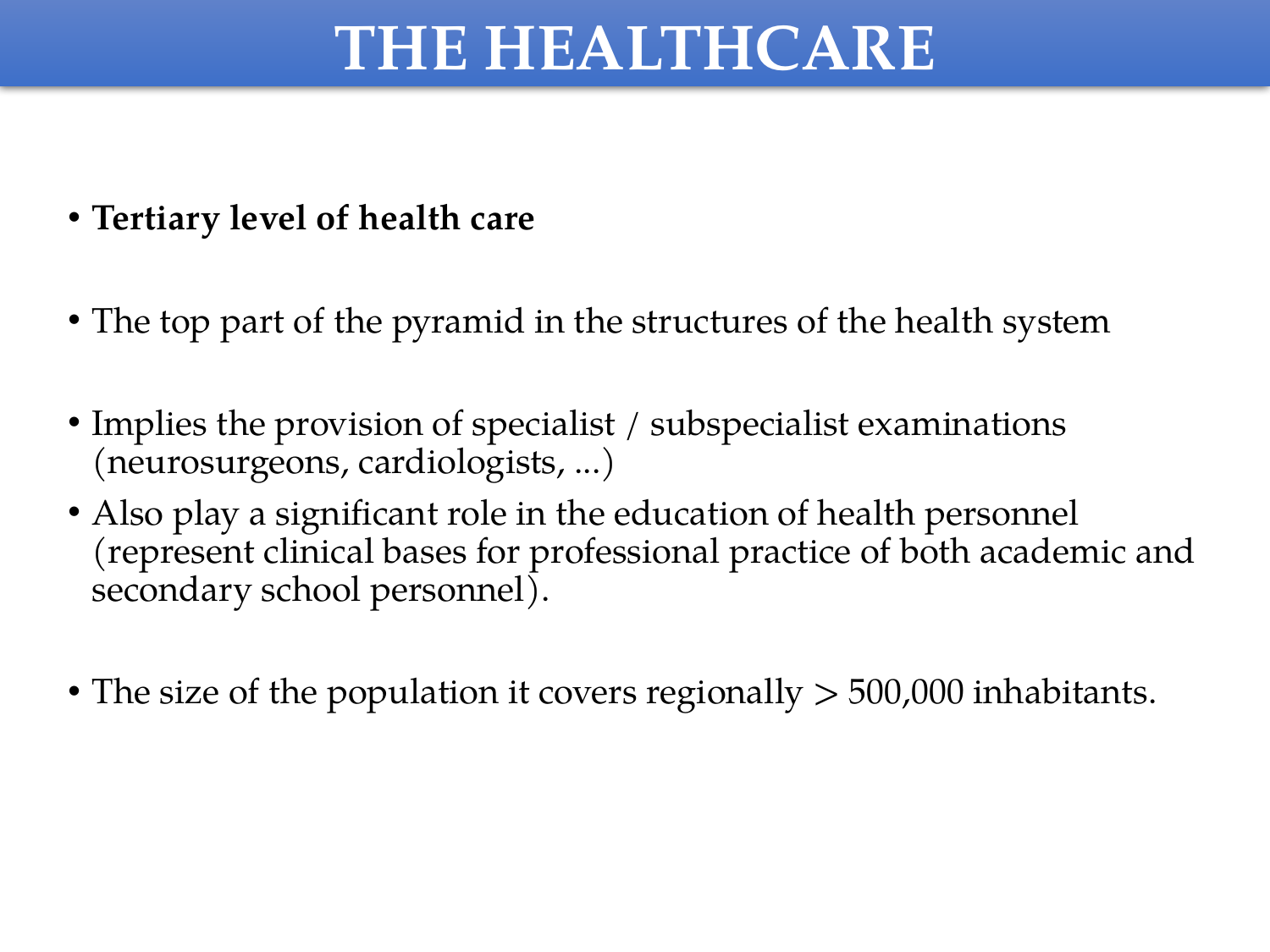

THE HEALTHCARE
Tertiary level of health care

The top part of the pyramid in the structures of the health system

Implies the provision of specialist / subspecialist examinations (neurosurgeons, cardiologists, ...)
Also play a significant role in the education of health personnel (represent clinical bases for professional practice of both academic and secondary school personnel).

The size of the population it covers regionally > 500,000 inhabitants.